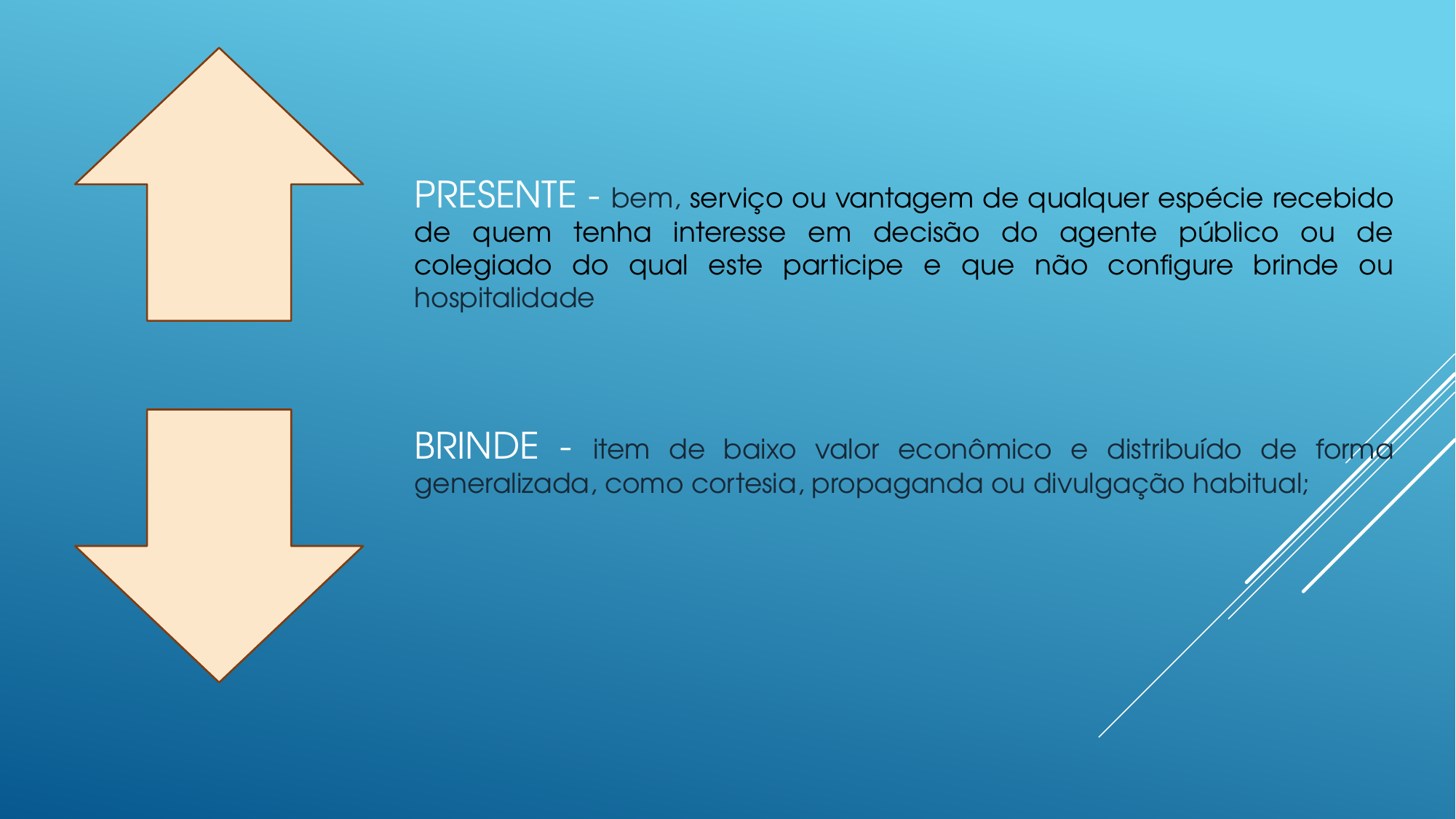

PRESENTE - bem, serviço ou vantagem de qualquer espécie recebido de quem tenha interesse em decisão do agente público ou de colegiado do qual este participe e que não configure brinde ou hospitalidade

BRINDE - item de baixo valor econômico e distribuído de forma generalizada, como cortesia, propaganda ou divulgação habitual;